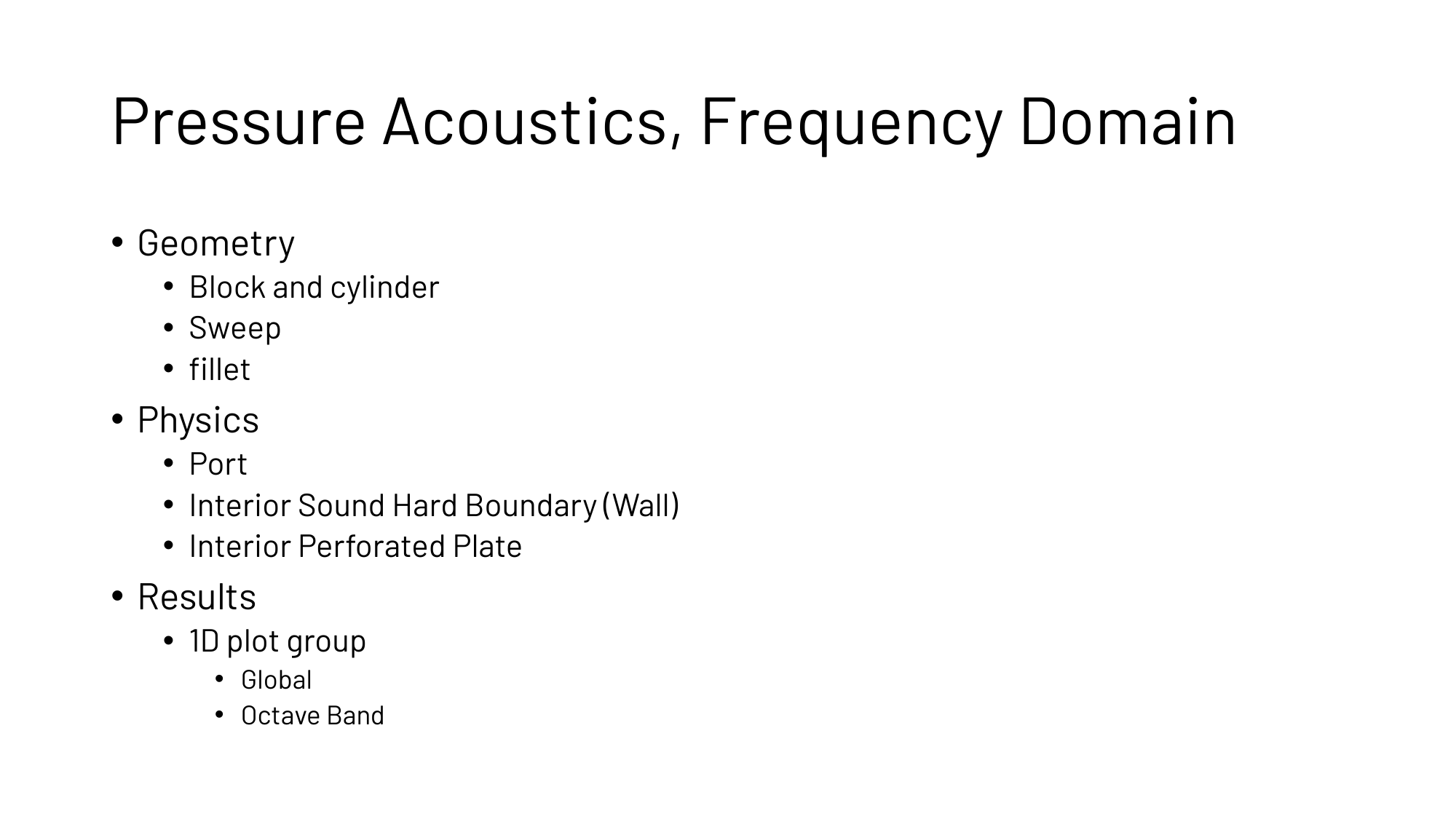

# Pressure Acoustics, Frequency Domain
Geometry
Block and cylinder
Sweep
fillet
Physics
Port
Interior Sound Hard Boundary (Wall)
Interior Perforated Plate
Results
1D plot group
Global
Octave Band